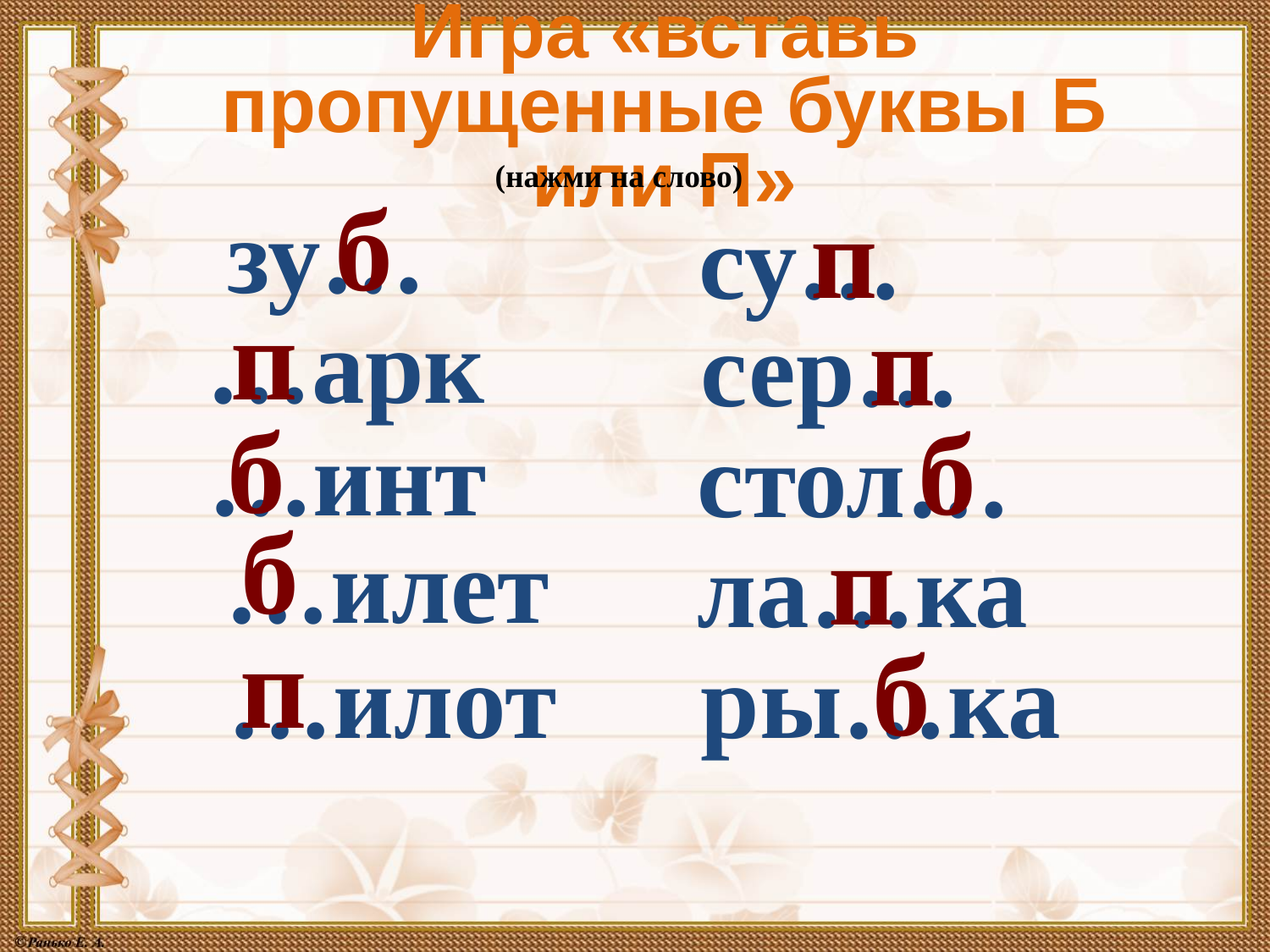

Игра «вставь пропущенные буквы Б или П»
(нажми на слово)
б
п
зу…
су…
п
п
…арк
сер…
б
б
…инт
стол…
б
п
…илет
ла…ка
п
б
…илот
ры…ка